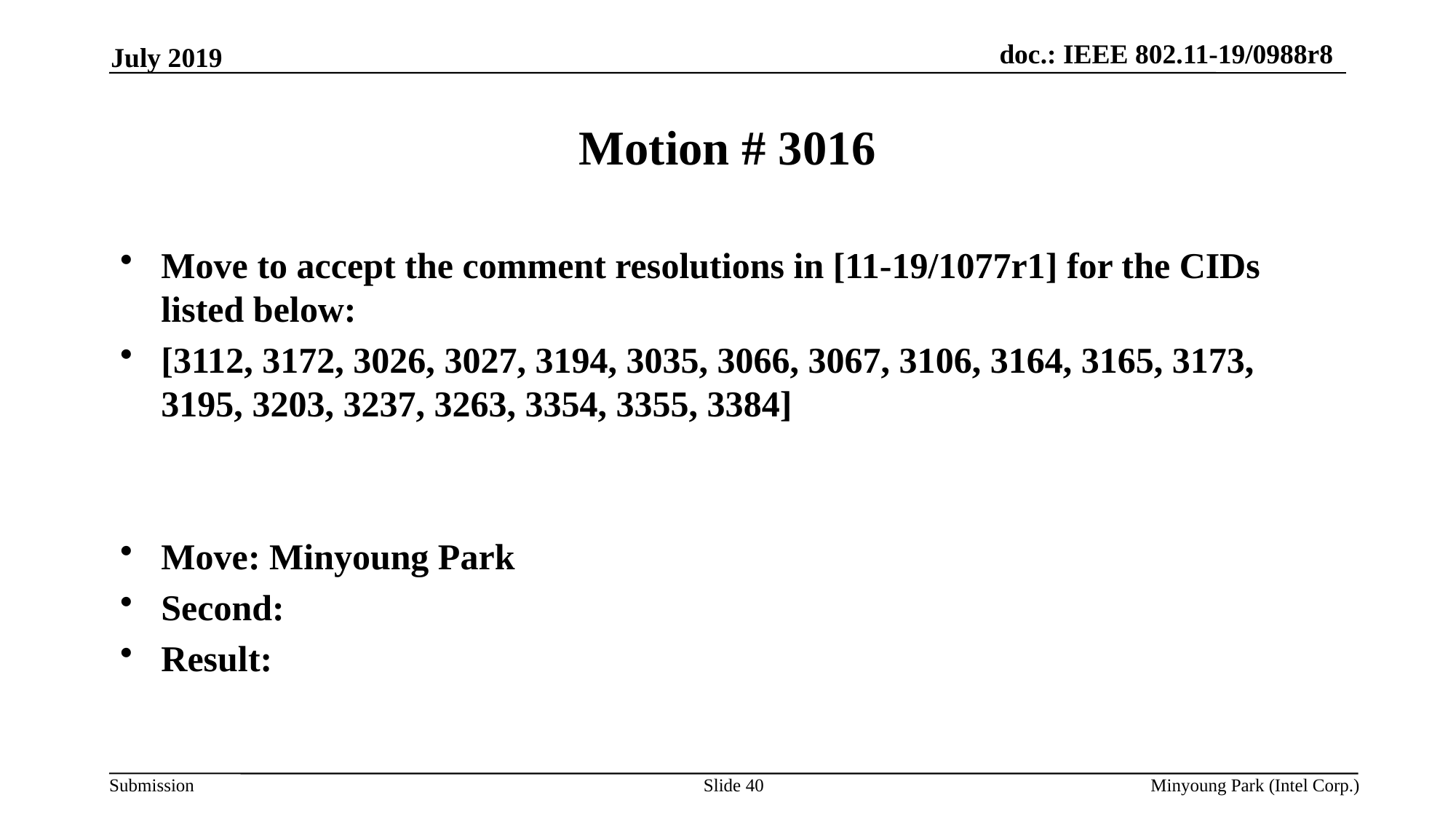

July 2019
# Motion # 3016
Move to accept the comment resolutions in [11-19/1077r1] for the CIDs listed below:
[3112, 3172, 3026, 3027, 3194, 3035, 3066, 3067, 3106, 3164, 3165, 3173, 3195, 3203, 3237, 3263, 3354, 3355, 3384]

Move: Minyoung Park
Second:
Result:

Slide 40
Minyoung Park (Intel Corp.)